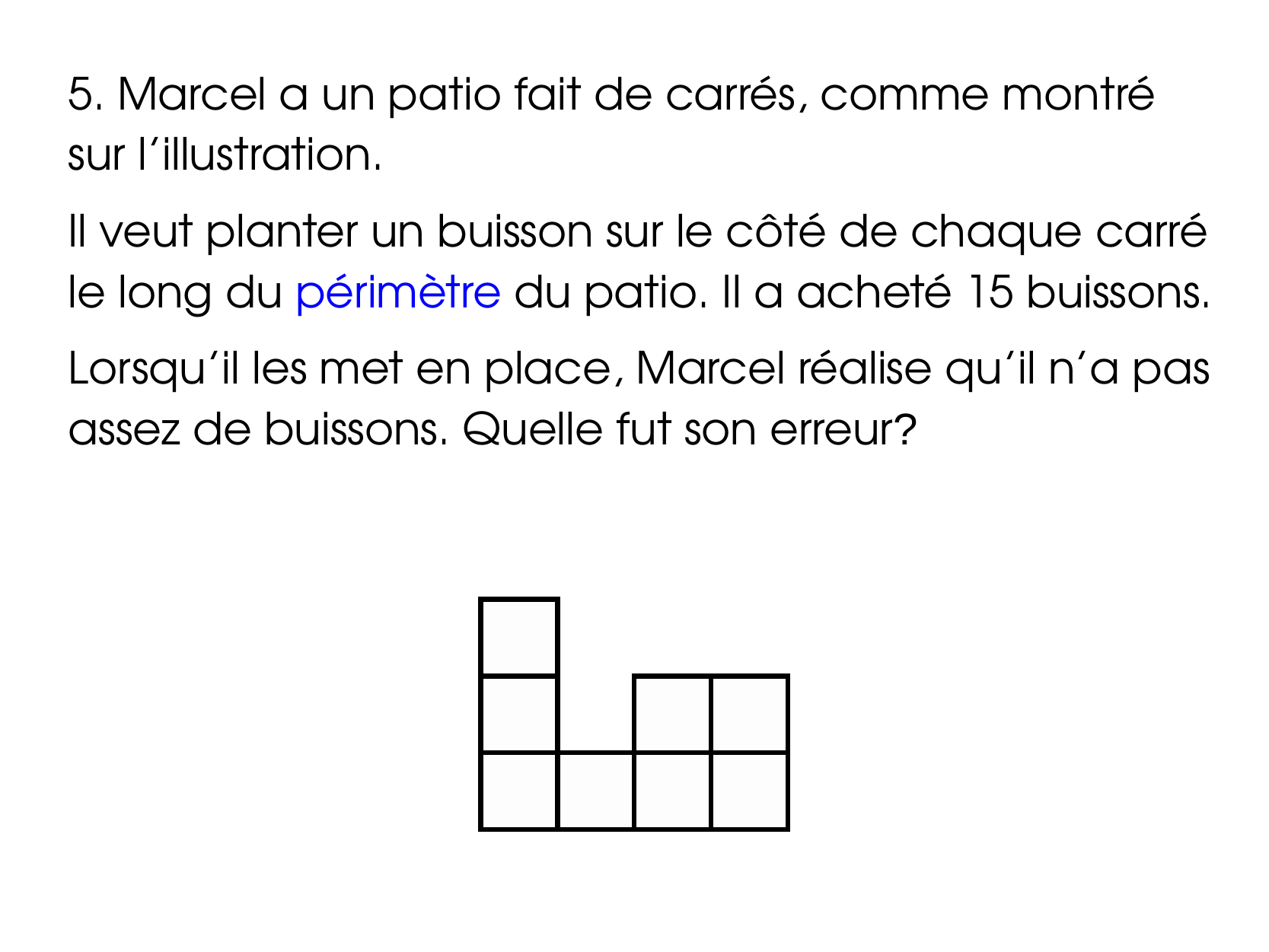

5. Marcel a un patio fait de carrés, comme montré
sur l’illustration.
Il veut planter un buisson sur le côté de chaque carré le long du périmètre du patio. Il a acheté 15 buissons.
Lorsqu’il les met en place, Marcel réalise qu’il n’a pas assez de buissons. Quelle fut son erreur?